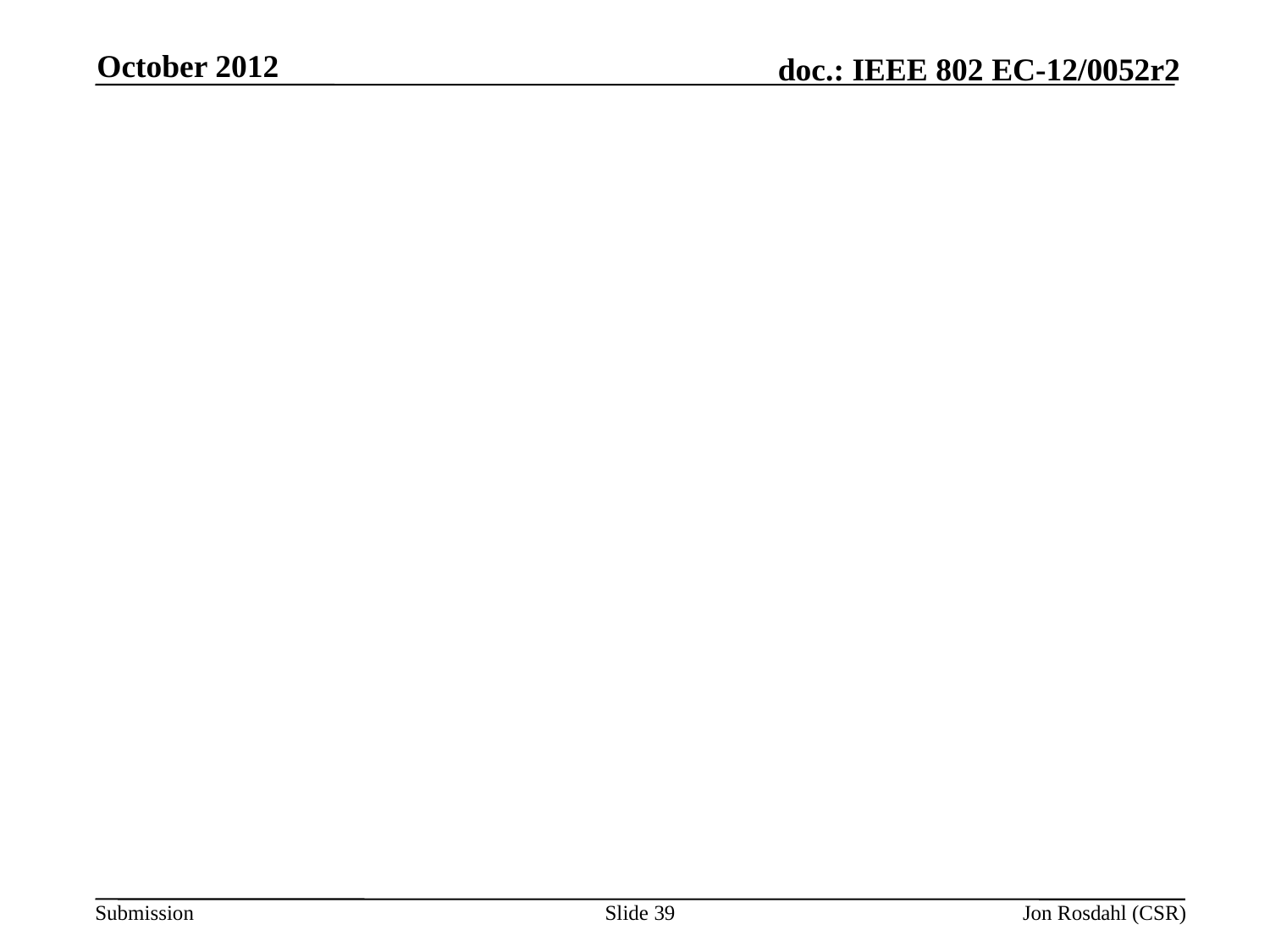

October 2012
#

Slide 39
Jon Rosdahl (CSR)